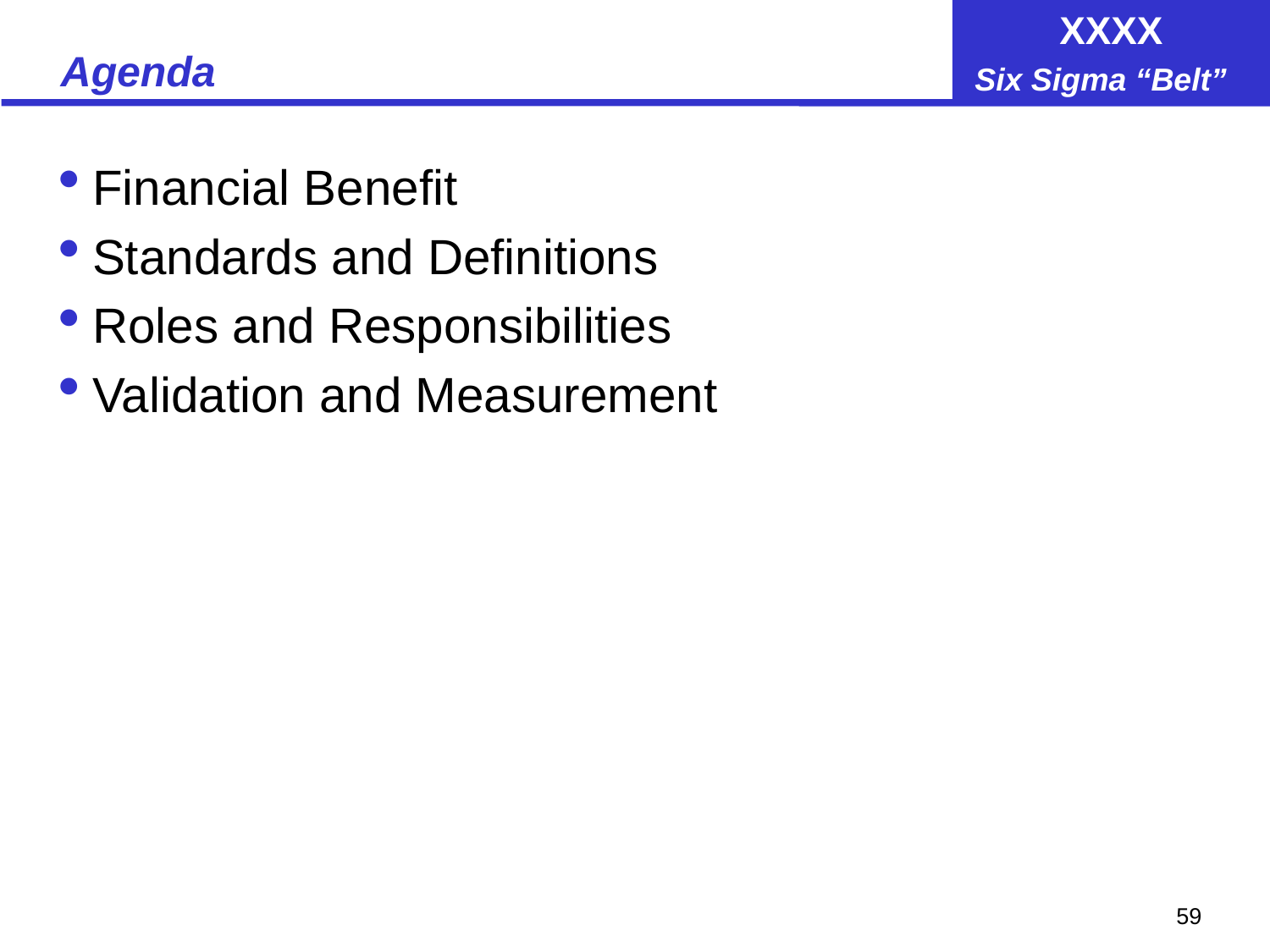

# Agenda
Financial Benefit
Standards and Definitions
Roles and Responsibilities
Validation and Measurement